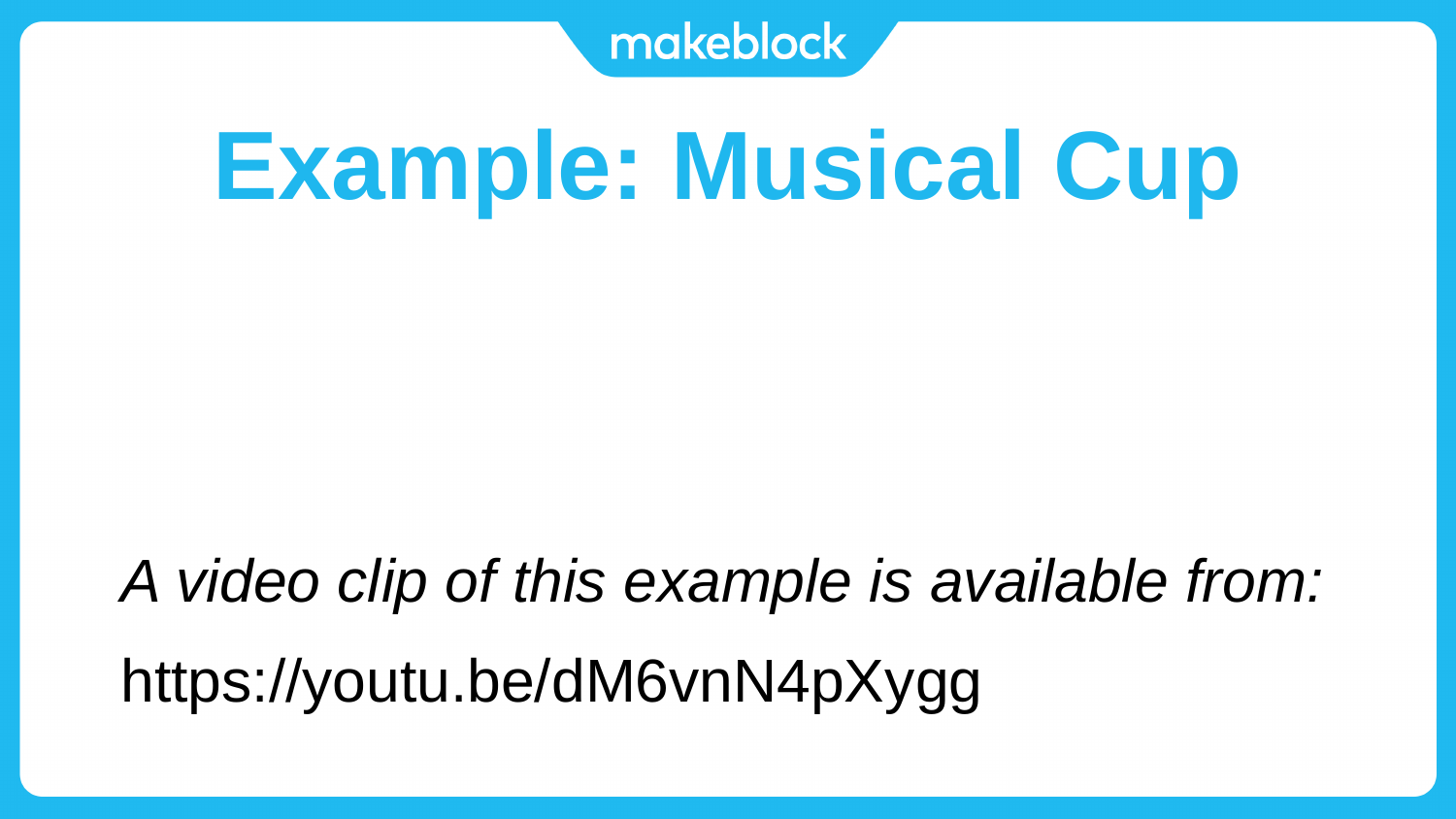

# Example: Musical Cup
A video clip of this example is available from:
https://youtu.be/dM6vnN4pXygg